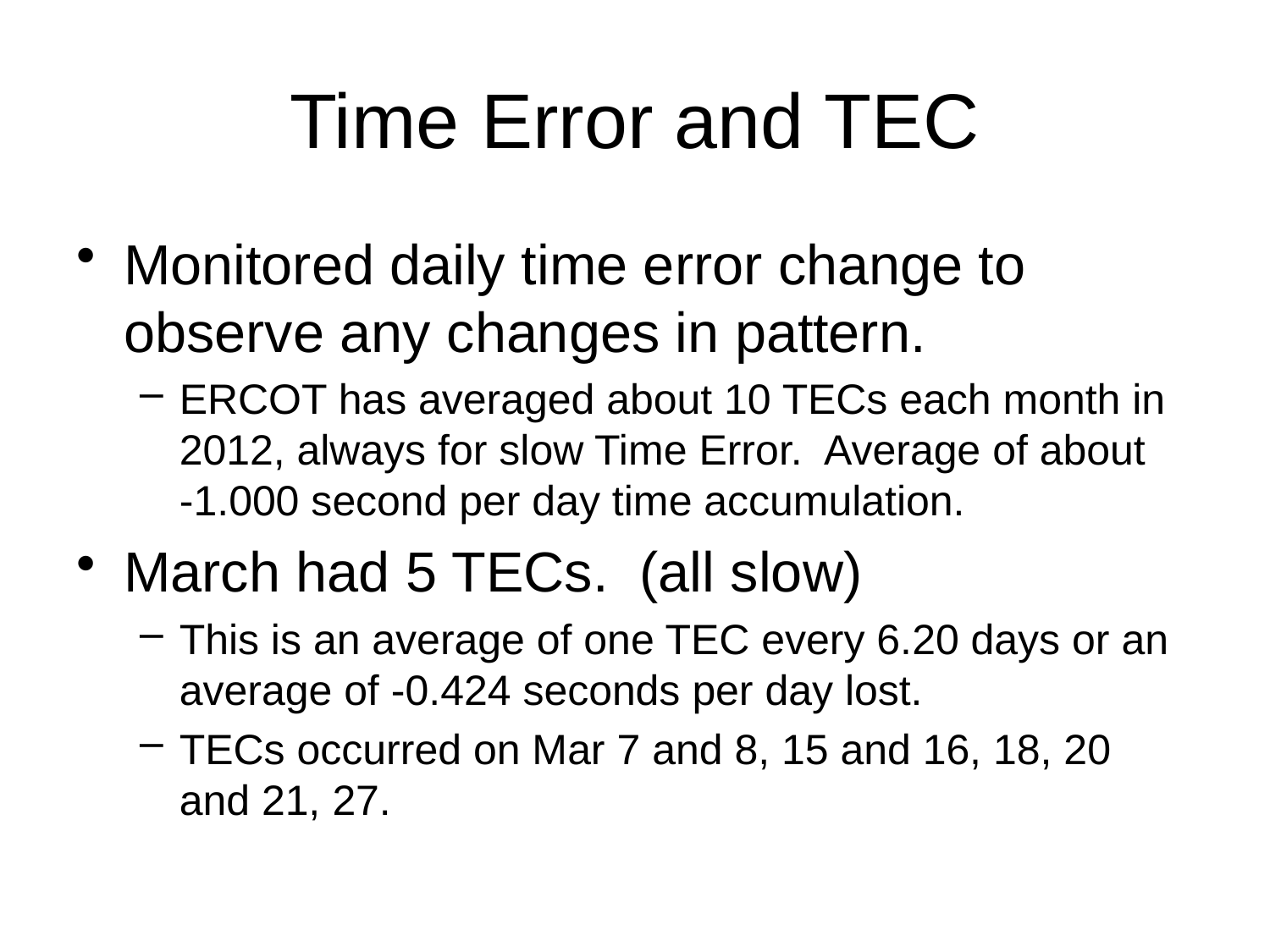

# Time Error and TEC
Monitored daily time error change to observe any changes in pattern.
ERCOT has averaged about 10 TECs each month in 2012, always for slow Time Error.  Average of about   -1.000 second per day time accumulation.
March had 5 TECs.  (all slow)
This is an average of one TEC every 6.20 days or an average of -0.424 seconds per day lost.
TECs occurred on Mar 7 and 8, 15 and 16, 18, 20 and 21, 27.